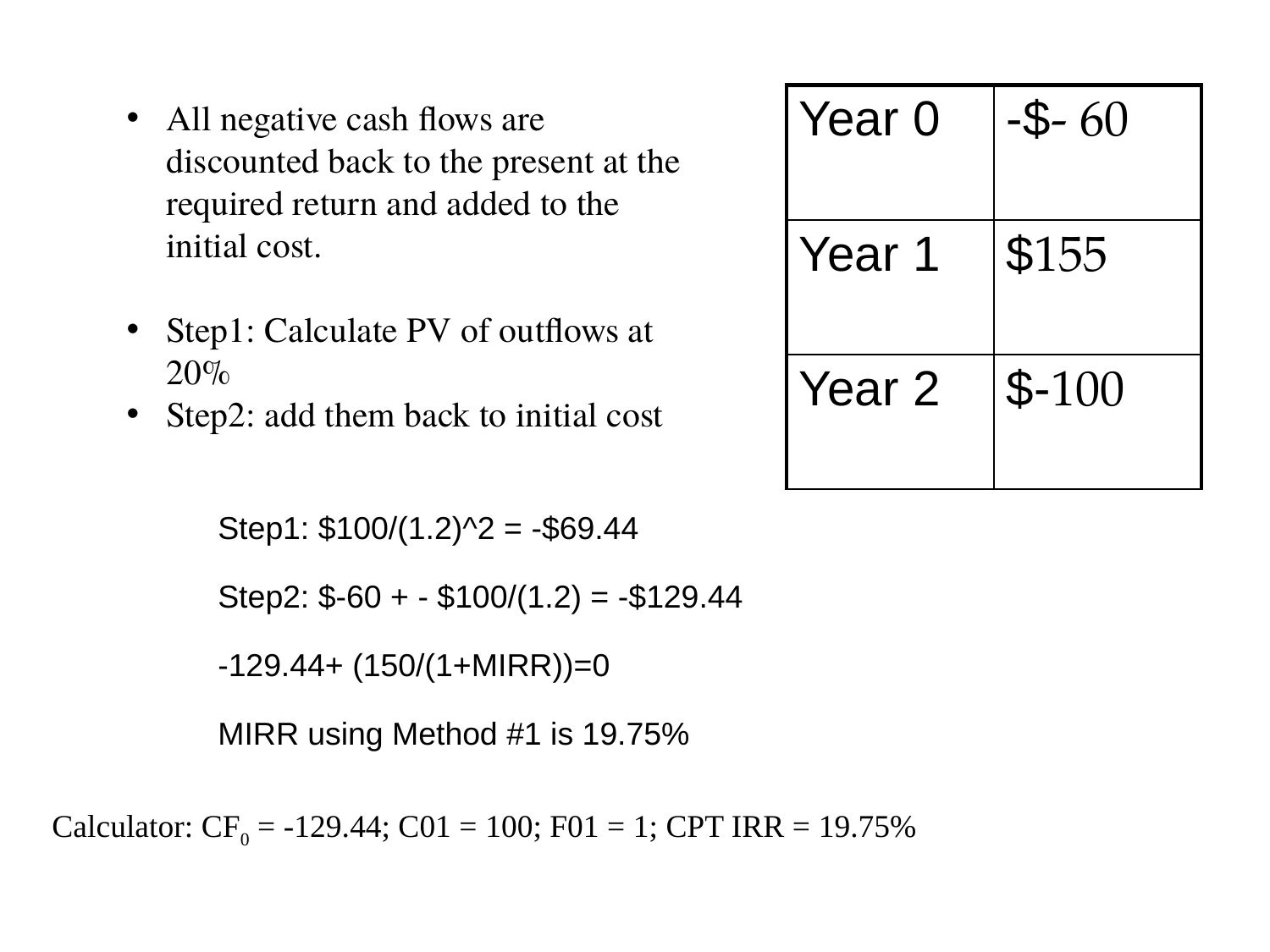

| Year 0 | -$- 60 |
| --- | --- |
| Year 1 | $155 |
| Year 2 | $-100 |
All negative cash flows are discounted back to the present at the required return and added to the initial cost.

Step1: Calculate PV of outflows at 20%
Step2: add them back to initial cost
Step1: $100/(1.2)^2 = -$69.44

Step2: $-60 + - $100/(1.2) = -$129.44

-129.44+ (150/(1+MIRR))=0

MIRR using Method #1 is 19.75%

Calculator: CF0 = -129.44; C01 = 100; F01 = 1; CPT IRR = 19.75%